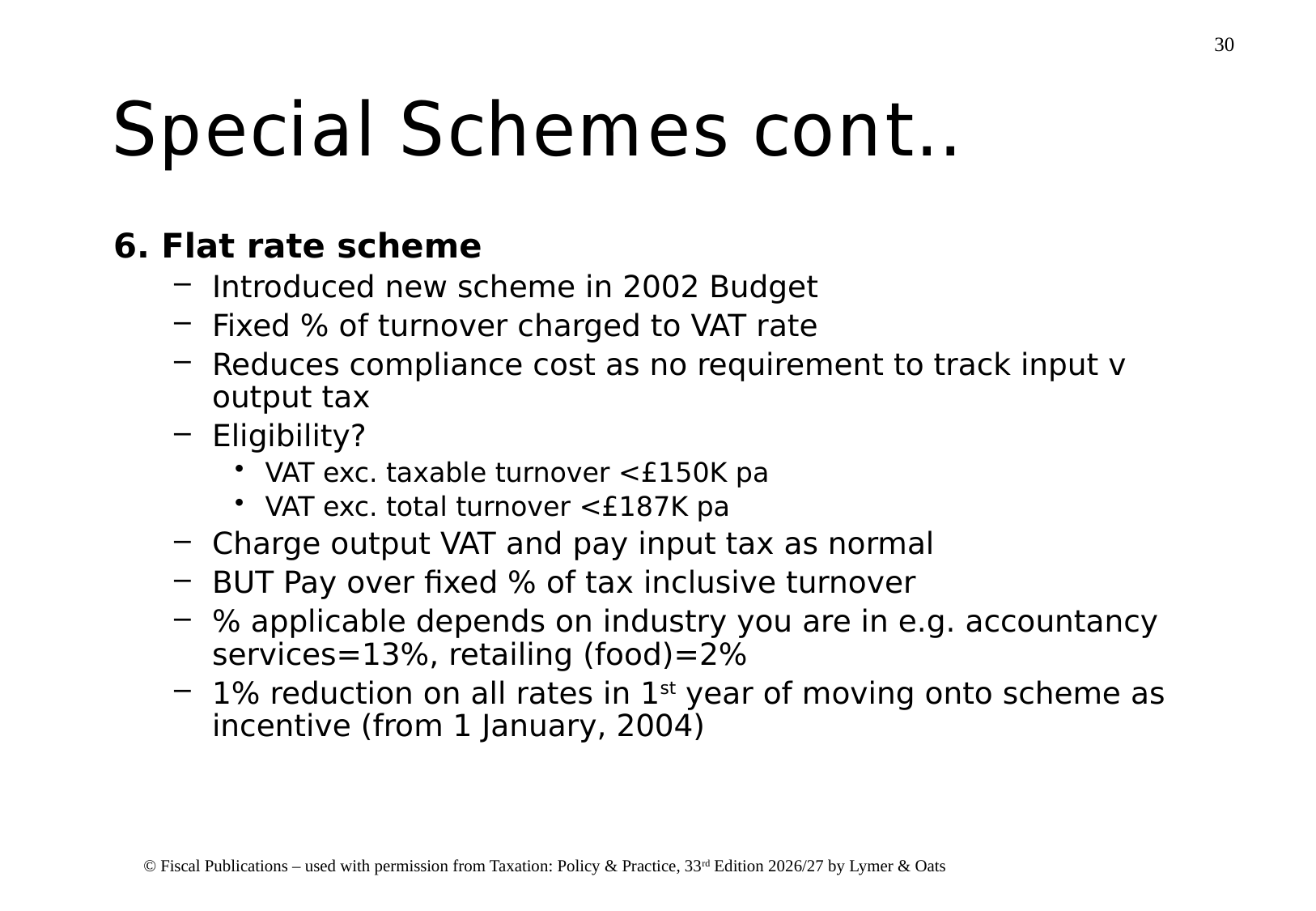

# Special Schemes cont..
6. Flat rate scheme
Introduced new scheme in 2002 Budget
Fixed % of turnover charged to VAT rate
Reduces compliance cost as no requirement to track input v output tax
Eligibility?
VAT exc. taxable turnover <£150K pa
VAT exc. total turnover <£187K pa
Charge output VAT and pay input tax as normal
BUT Pay over fixed % of tax inclusive turnover
% applicable depends on industry you are in e.g. accountancy services=13%, retailing (food)=2%
1% reduction on all rates in 1st year of moving onto scheme as incentive (from 1 January, 2004)